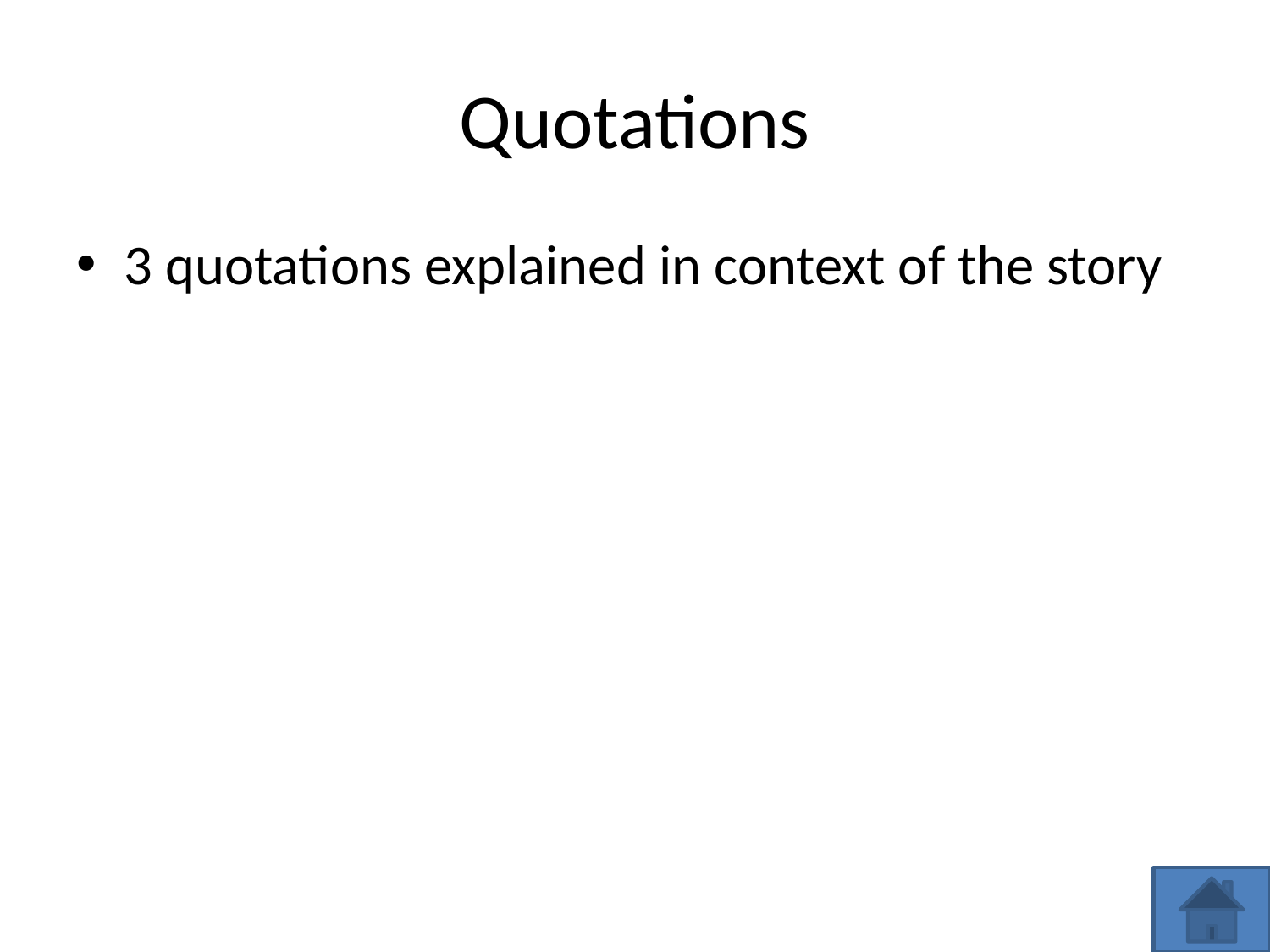

# Quotations
3 quotations explained in context of the story